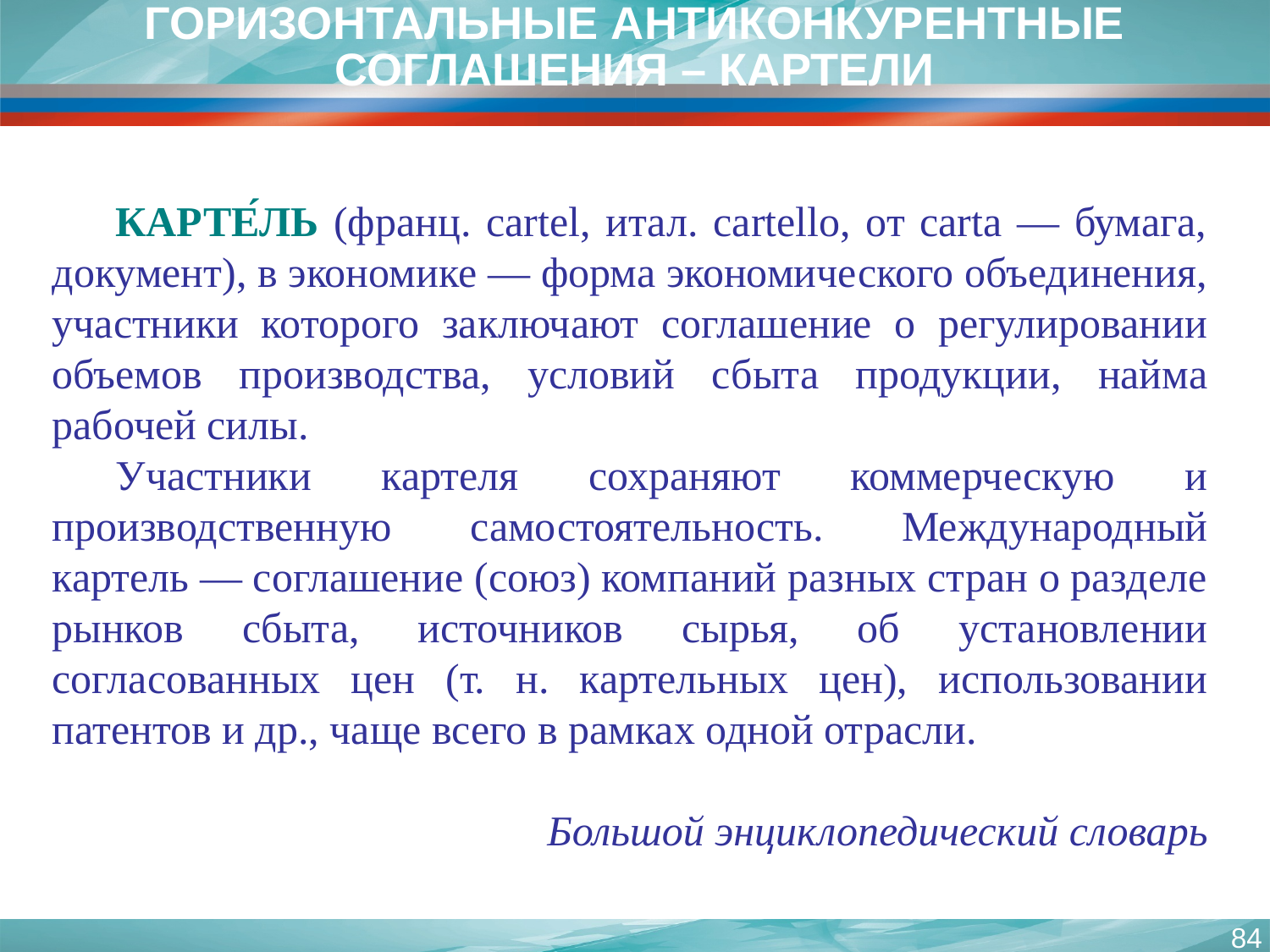

ГОРИЗОНТАЛЬНЫЕ АНТИКОНКУРЕНТНЫЕ СОГЛАШЕНИЯ – КАРТЕЛИ
КАРТЕ́ЛЬ (франц. cartel, итал. cartello, от carta — бумага, документ), в экономике — форма экономического объединения, участники которого заключают соглашение о регулировании объемов производства, условий сбыта продукции, найма рабочей силы.
Участники картеля сохраняют коммерческую и производственную самостоятельность. Международный картель — соглашение (союз) компаний разных стран о разделе рынков сбыта, источников сырья, об установлении согласованных цен (т. н. картельных цен), использовании патентов и др., чаще всего в рамках одной отрасли.

Большой энциклопедический словарь
84